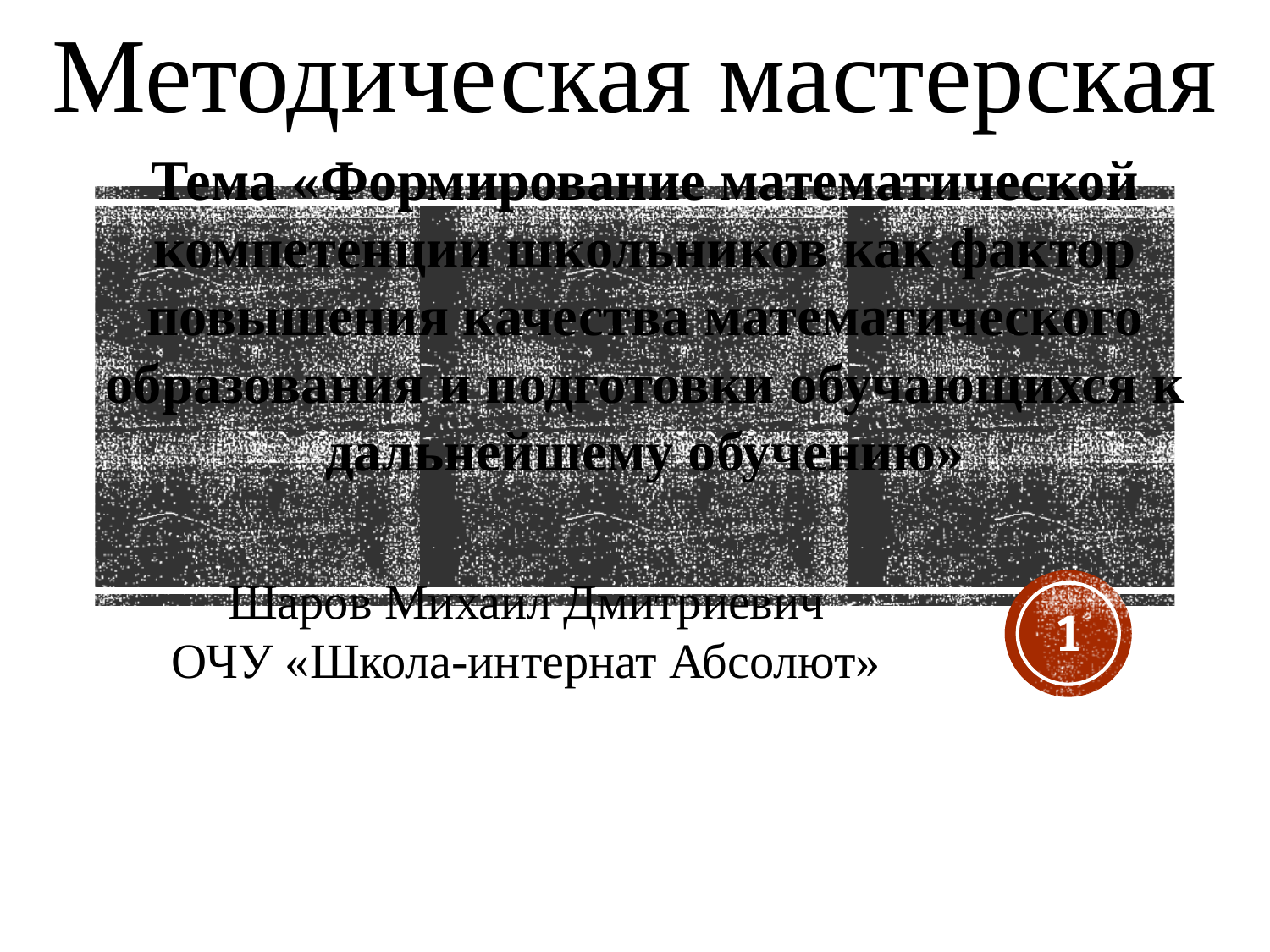

Методическая мастерская
Тема «Формирование математической компетенции школьников как фактор повышения качества математического образования и подготовки обучающихся к дальнейшему обучению»
Шаров Михаил Дмитриевич
ОЧУ «Школа-интернат Абсолют»
1